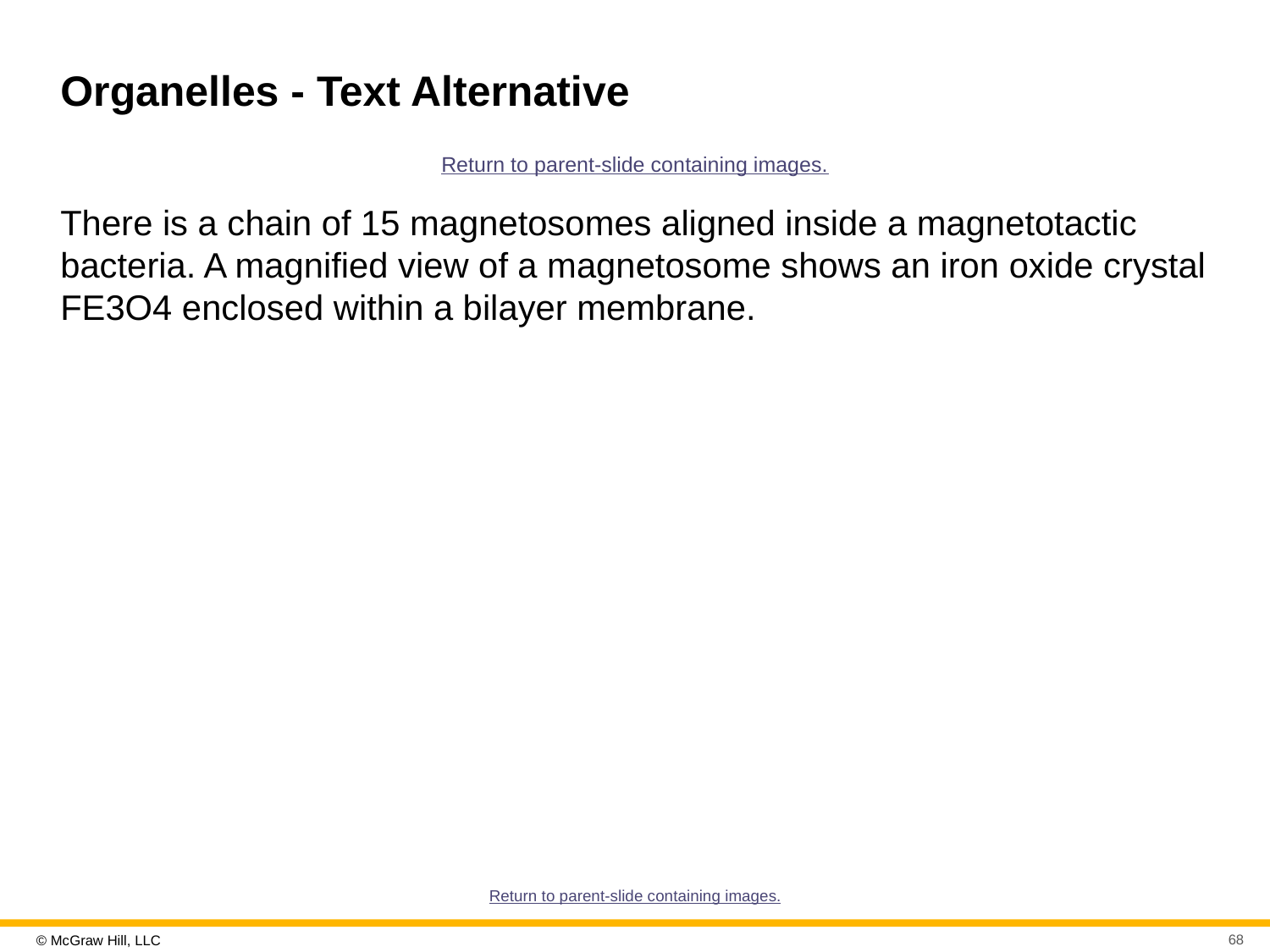

# Organelles - Text Alternative
Return to parent-slide containing images.
There is a chain of 15 magnetosomes aligned inside a magnetotactic bacteria. A magnified view of a magnetosome shows an iron oxide crystal FE3O4 enclosed within a bilayer membrane.
Return to parent-slide containing images.
68